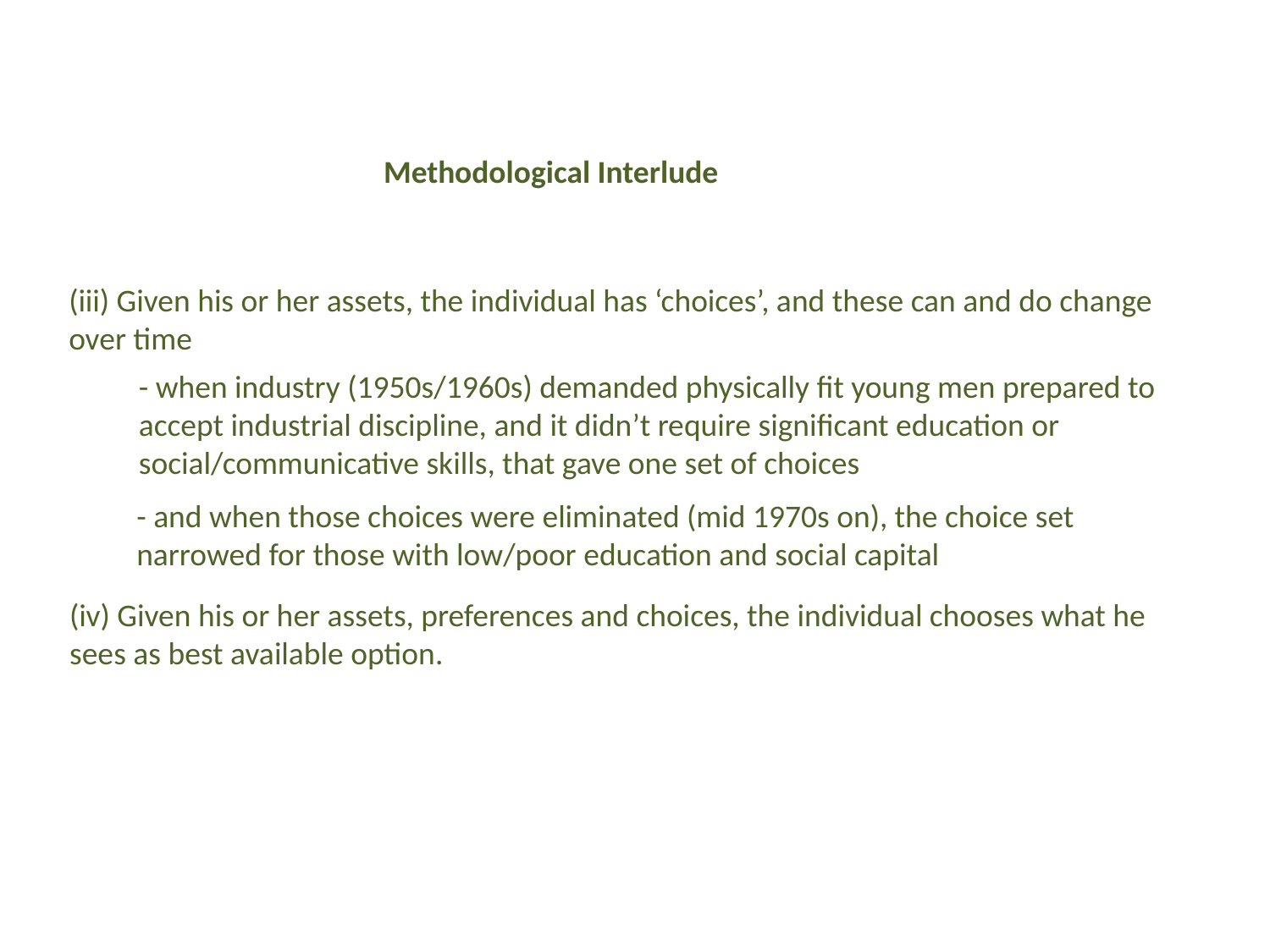

Methodological Interlude
(iii) Given his or her assets, the individual has ‘choices’, and these can and do change over time
- when industry (1950s/1960s) demanded physically fit young men prepared to accept industrial discipline, and it didn’t require significant education or social/communicative skills, that gave one set of choices
- and when those choices were eliminated (mid 1970s on), the choice set narrowed for those with low/poor education and social capital
(iv) Given his or her assets, preferences and choices, the individual chooses what he sees as best available option.